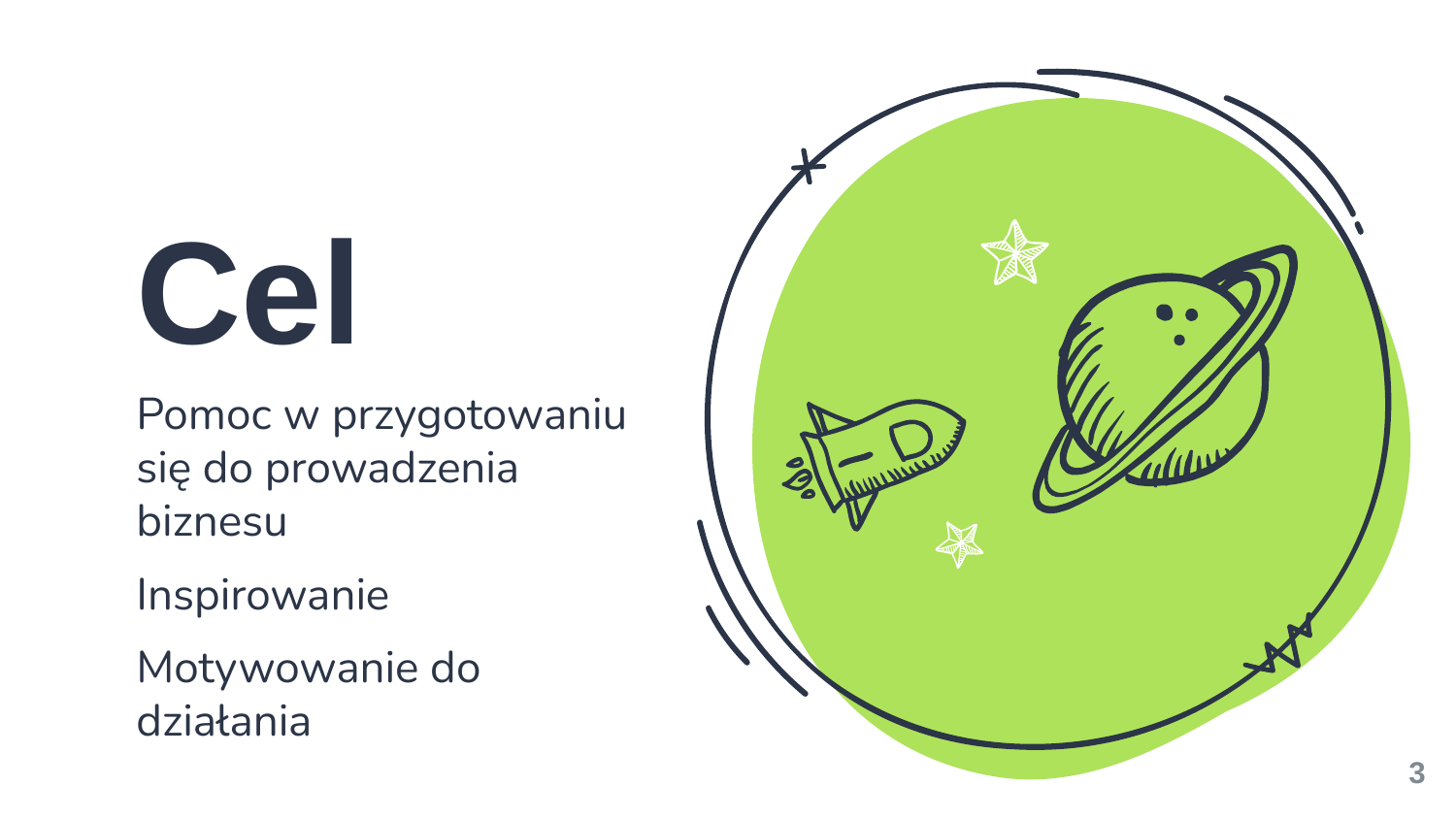

Cel

Pomoc w przygotowaniu się do prowadzenia biznesu
Inspirowanie
Motywowanie do działania

3